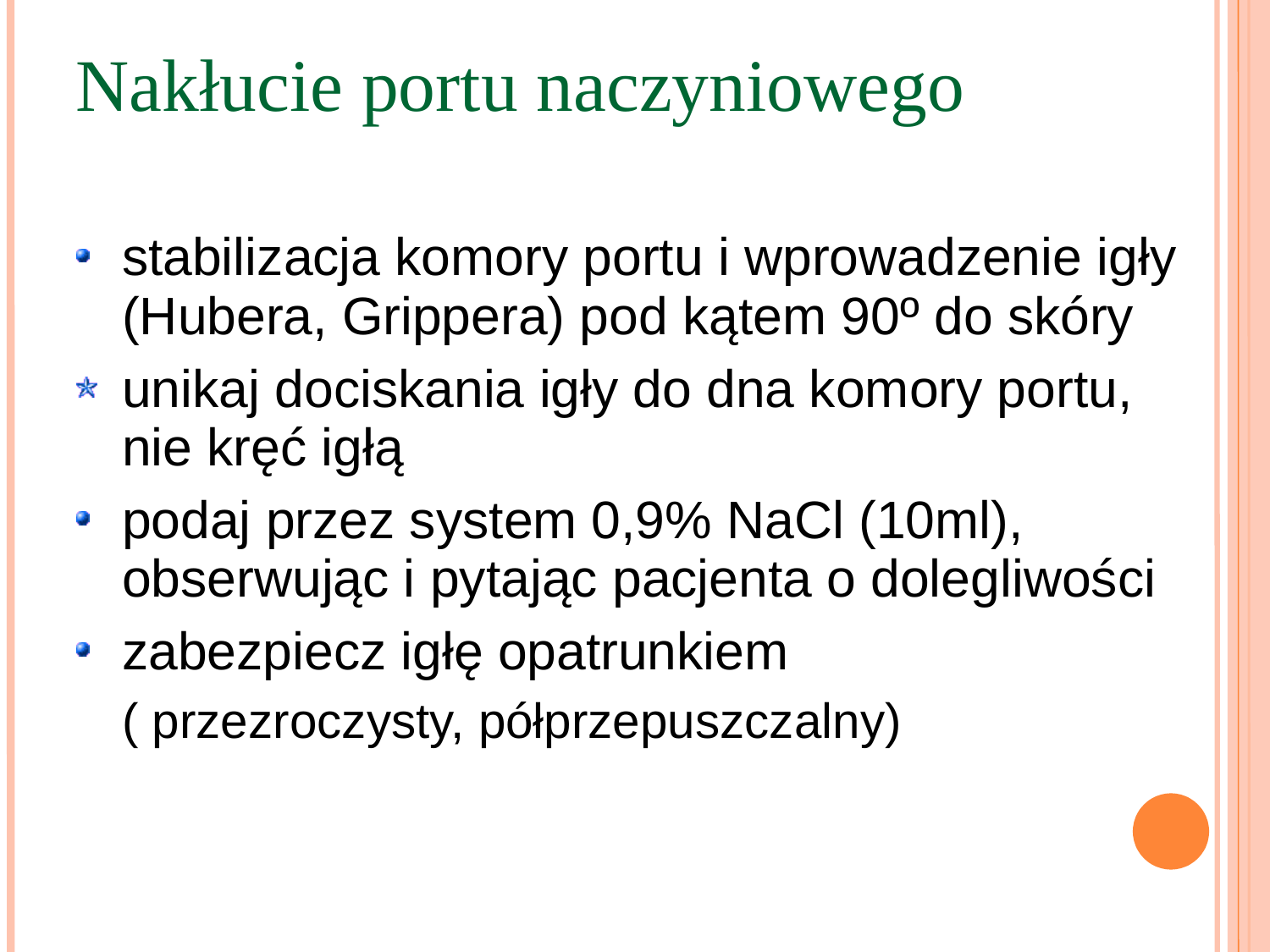

Nakłucie portu naczyniowego
stabilizacja komory portu i wprowadzenie igły (Hubera, Grippera) pod kątem 90º do skóry
unikaj dociskania igły do dna komory portu, nie kręć igłą
podaj przez system 0,9% NaCl (10ml), obserwując i pytając pacjenta o dolegliwości
zabezpiecz igłę opatrunkiem
	( przezroczysty, półprzepuszczalny)